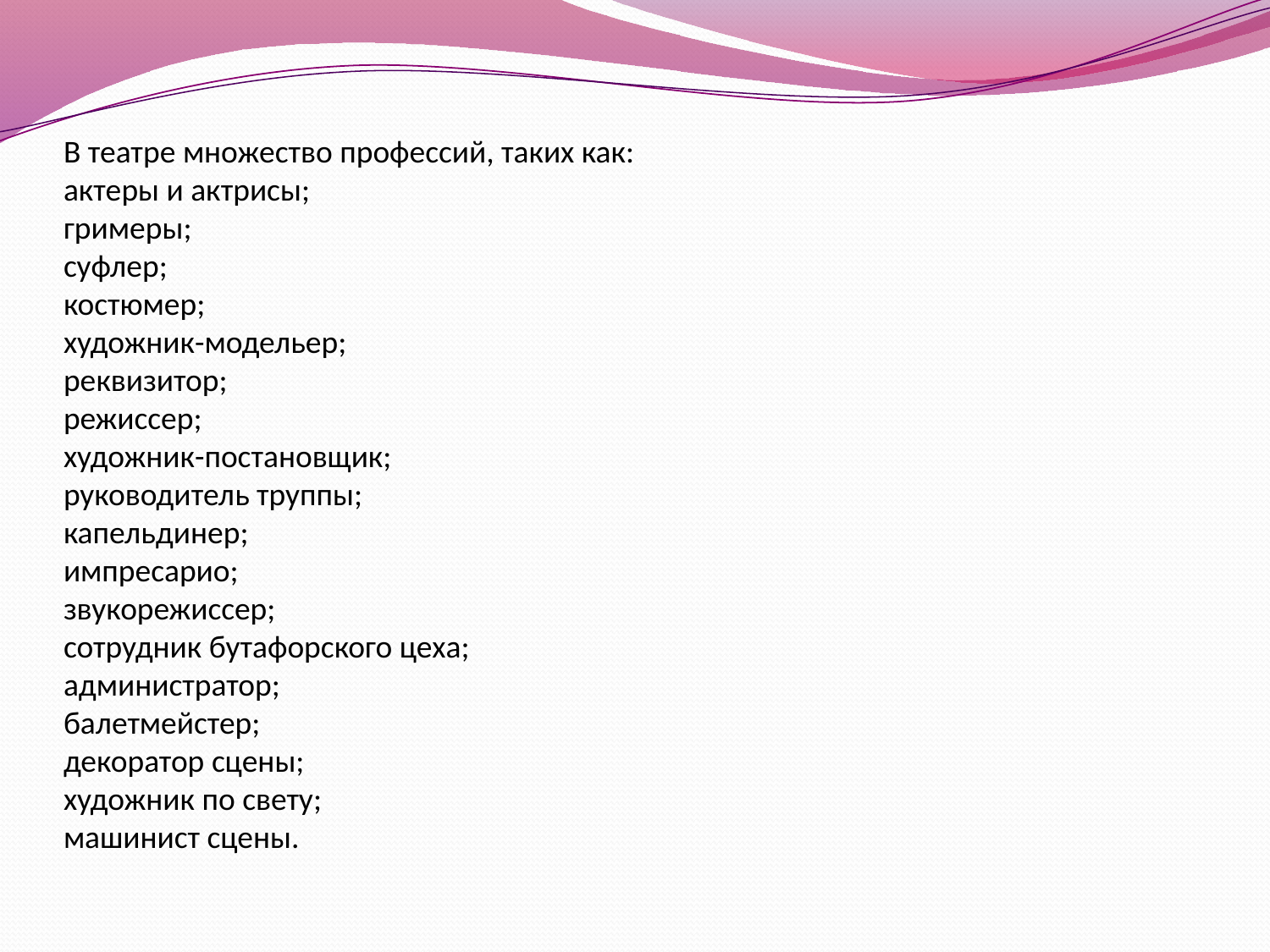

# В театре множество профессий, таких как: актеры и актрисы; гримеры; суфлер; костюмер; художник-модельер; реквизитор; режиссер; художник-постановщик; руководитель труппы; капельдинер; импресарио; звукорежиссер; сотрудник бутафорского цеха; администратор; балетмейстер; декоратор сцены; художник по свету; машинист сцены.